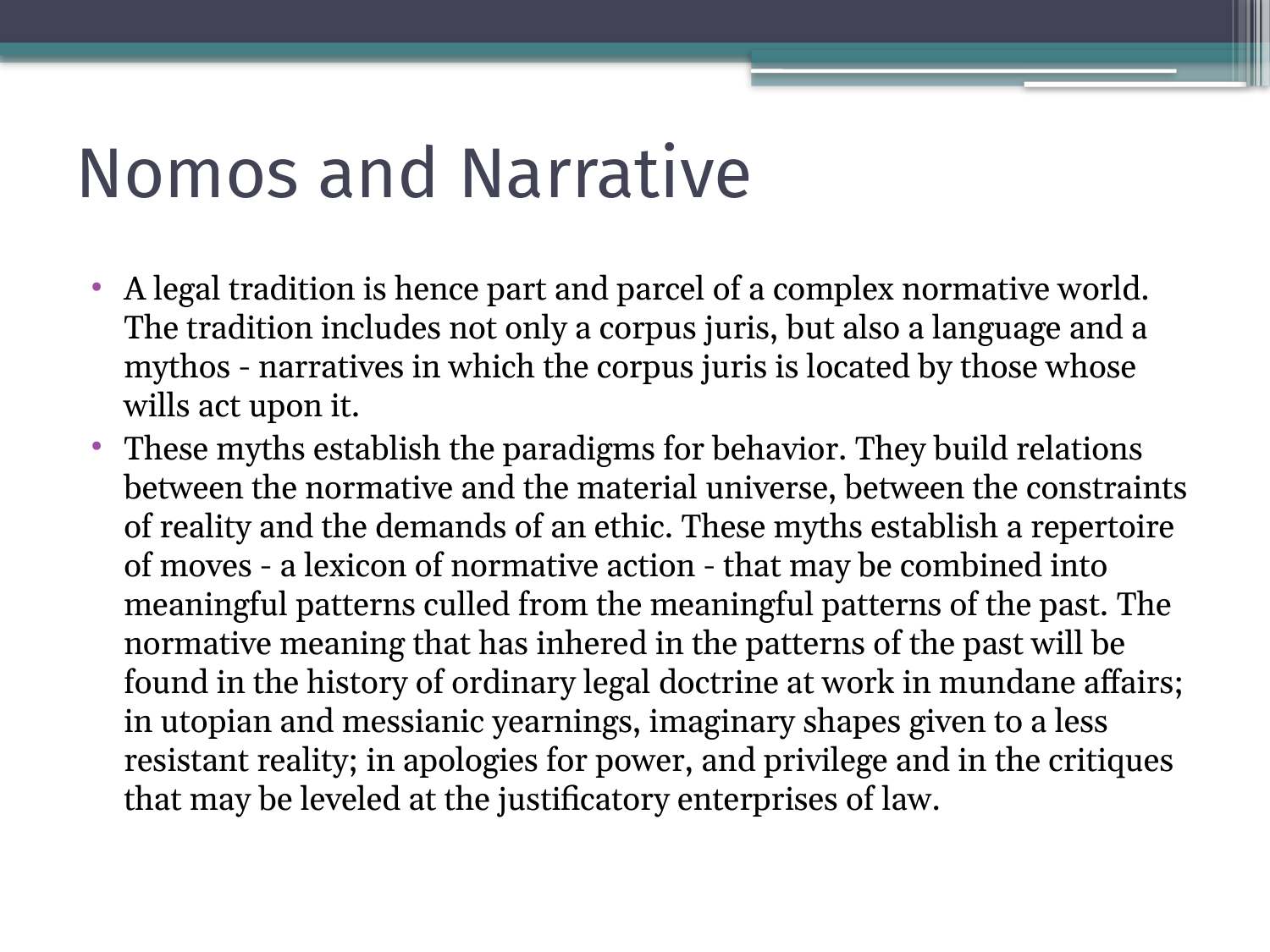

# Nomos and Narrative
A legal tradition is hence part and parcel of a complex normative world. The tradition includes not only a corpus juris, but also a language and a mythos - narratives in which the corpus juris is located by those whose wills act upon it.
These myths establish the paradigms for behavior. They build relations between the normative and the material universe, between the constraints of reality and the demands of an ethic. These myths establish a repertoire of moves - a lexicon of normative action - that may be combined into meaningful patterns culled from the meaningful patterns of the past. The normative meaning that has inhered in the patterns of the past will be found in the history of ordinary legal doctrine at work in mundane affairs; in utopian and messianic yearnings, imaginary shapes given to a less resistant reality; in apologies for power, and privilege and in the critiques that may be leveled at the justificatory enterprises of law.